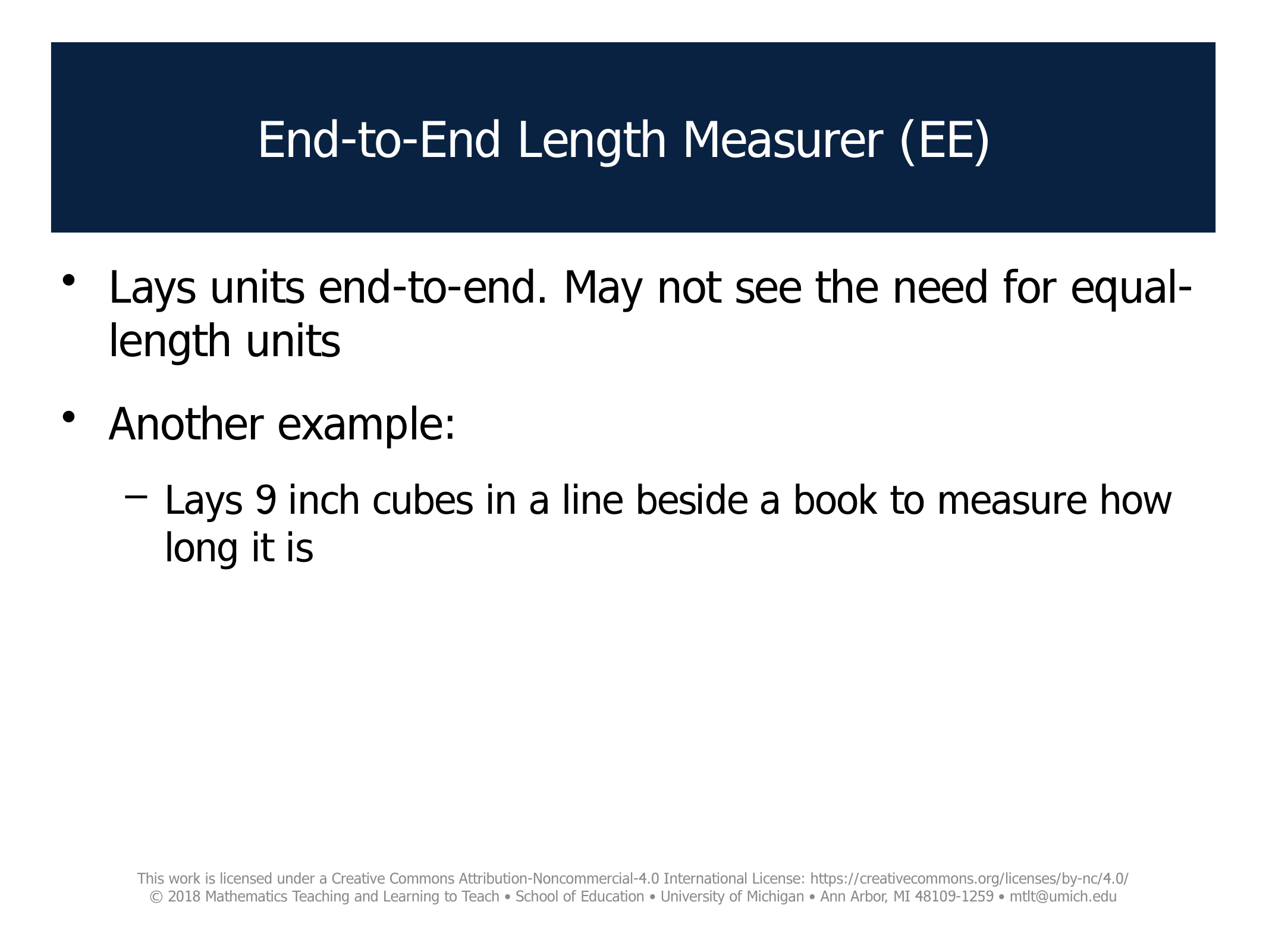

# End-to-End Length Measurer (EE)
Lays units end-to-end. May not see the need for equal-length units
Another example:
Lays 9 inch cubes in a line beside a book to measure how long it is
This work is licensed under a Creative Commons Attribution-Noncommercial-4.0 International License: https://creativecommons.org/licenses/by-nc/4.0/
© 2018 Mathematics Teaching and Learning to Teach • School of Education • University of Michigan • Ann Arbor, MI 48109-1259 • mtlt@umich.edu